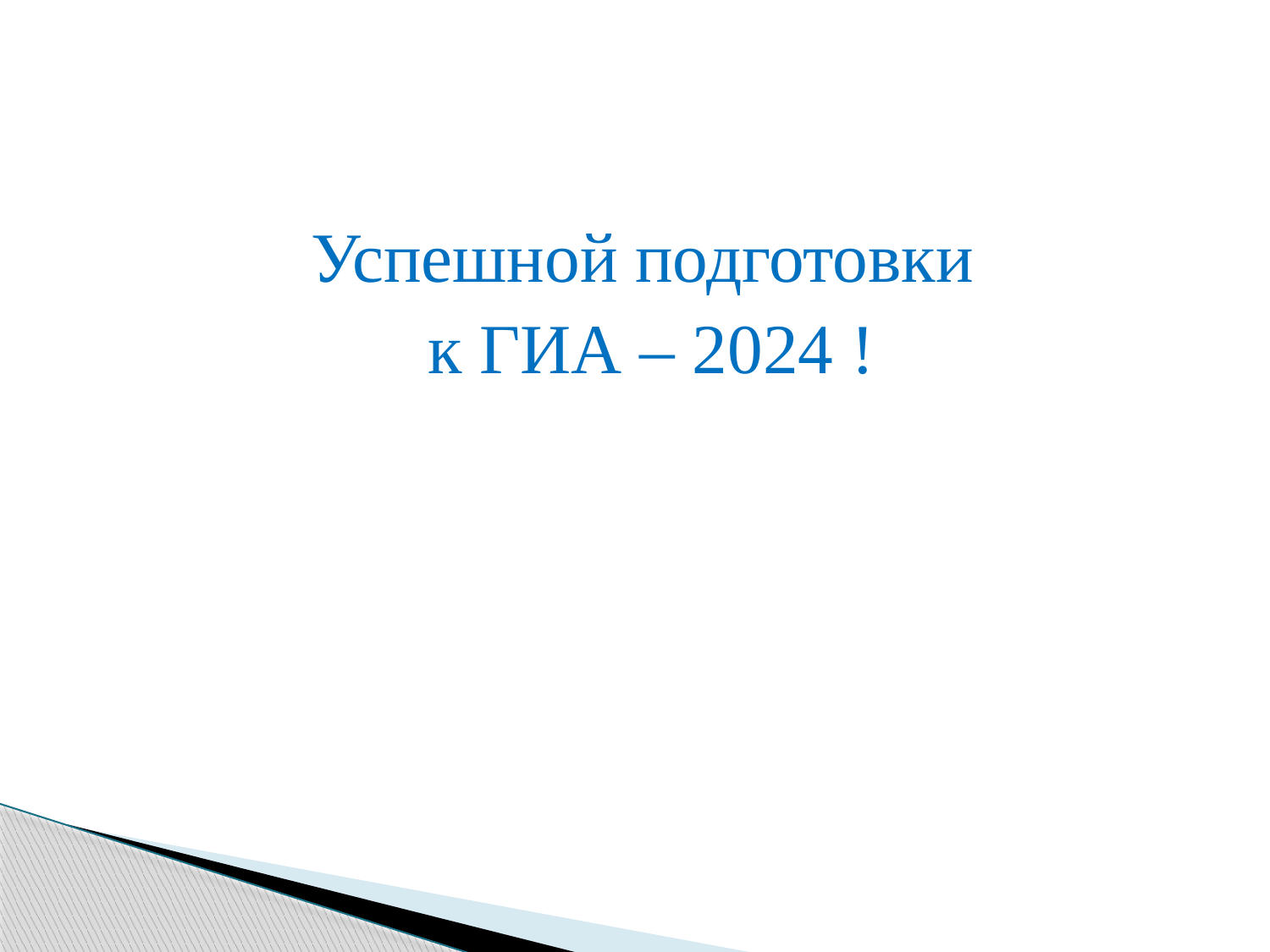

Успешной подготовки
 к ГИА – 2024 !